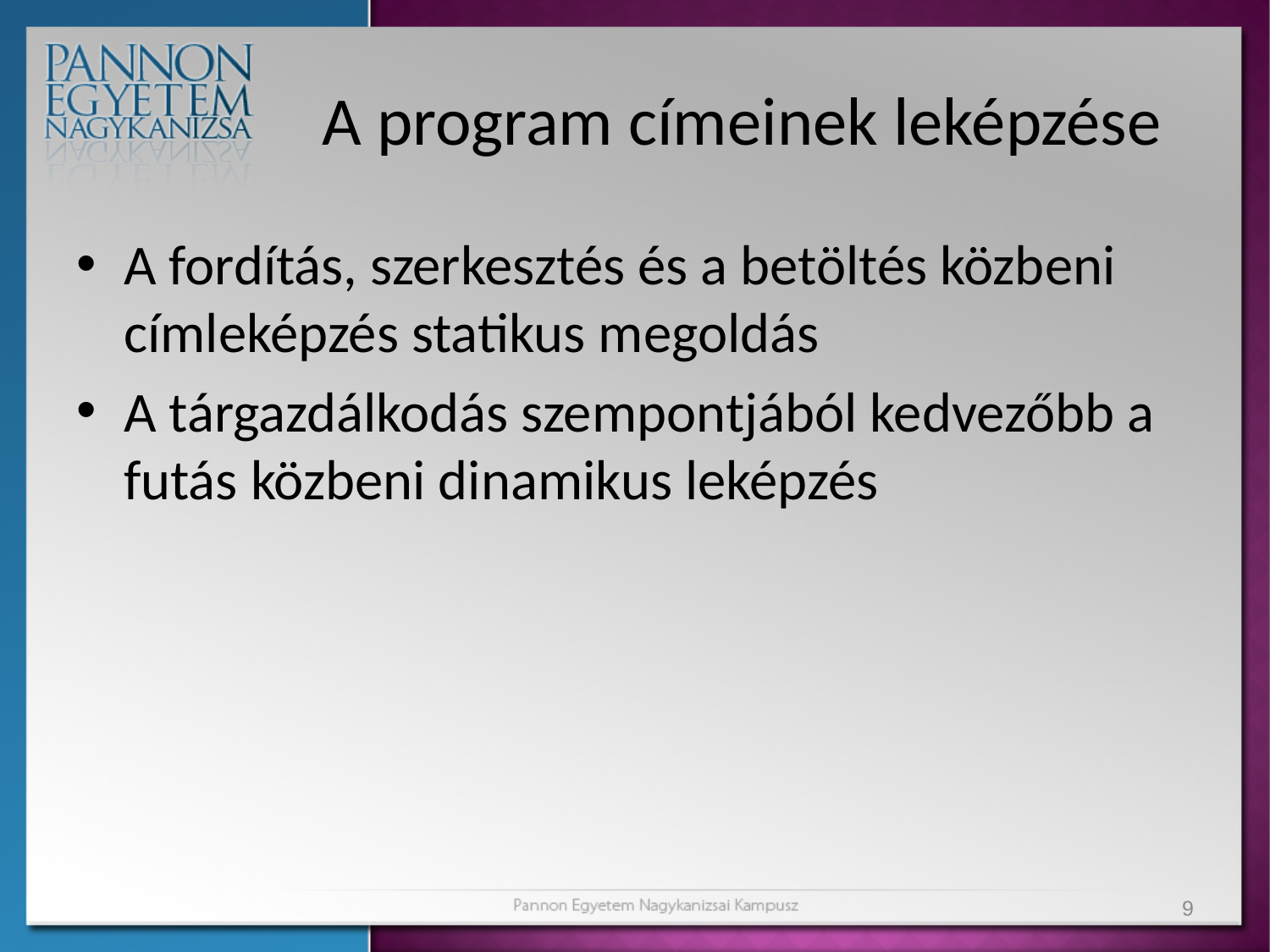

# A program címeinek leképzése
A fordítás, szerkesztés és a betöltés közbeni címleképzés statikus megoldás
A tárgazdálkodás szempontjából kedvezőbb a futás közbeni dinamikus leképzés
9